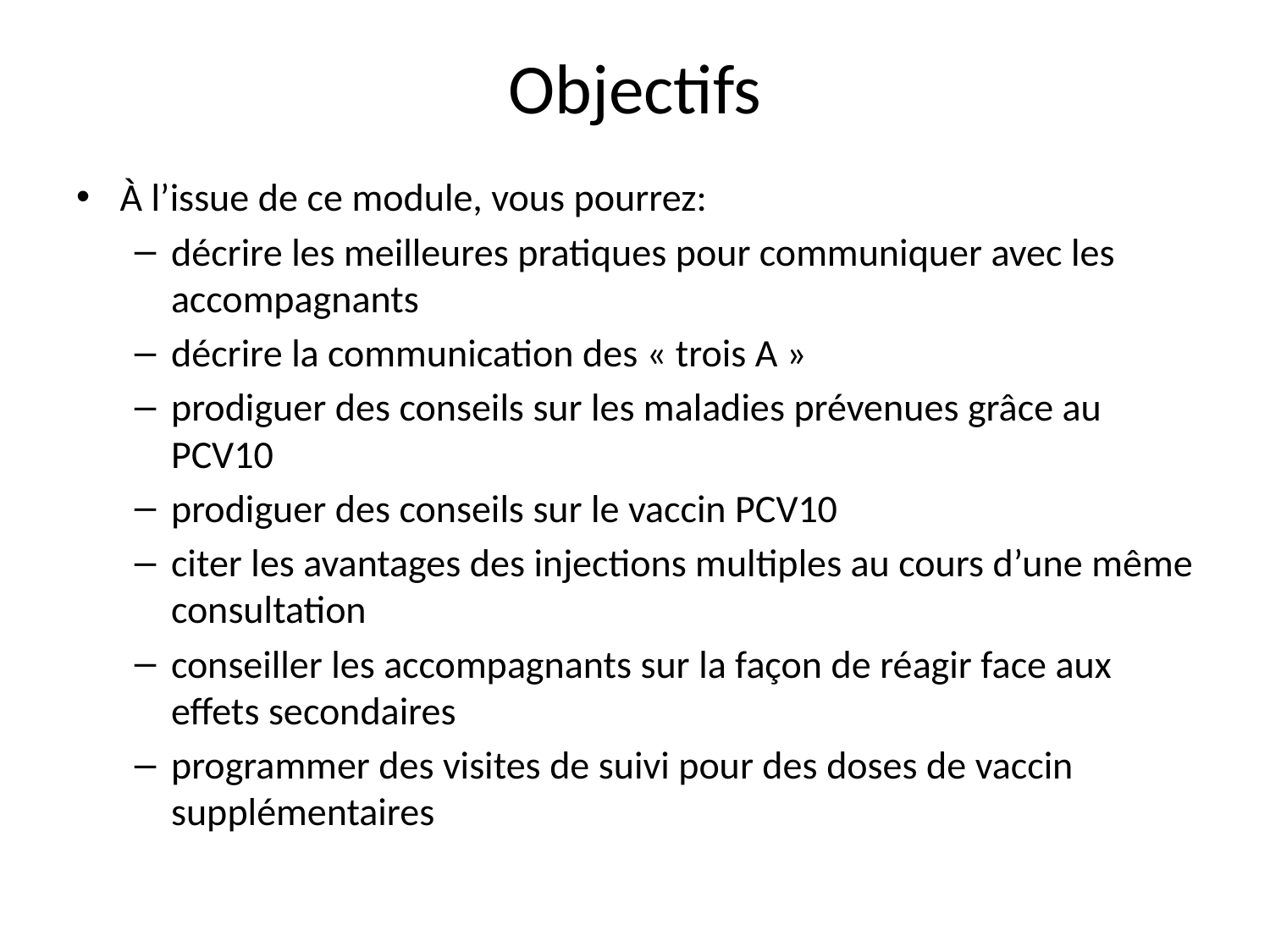

# Objectifs
À l’issue de ce module, vous pourrez:
décrire les meilleures pratiques pour communiquer avec les accompagnants
décrire la communication des « trois A »
prodiguer des conseils sur les maladies prévenues grâce au PCV10
prodiguer des conseils sur le vaccin PCV10
citer les avantages des injections multiples au cours d’une même consultation
conseiller les accompagnants sur la façon de réagir face aux effets secondaires
programmer des visites de suivi pour des doses de vaccin supplémentaires